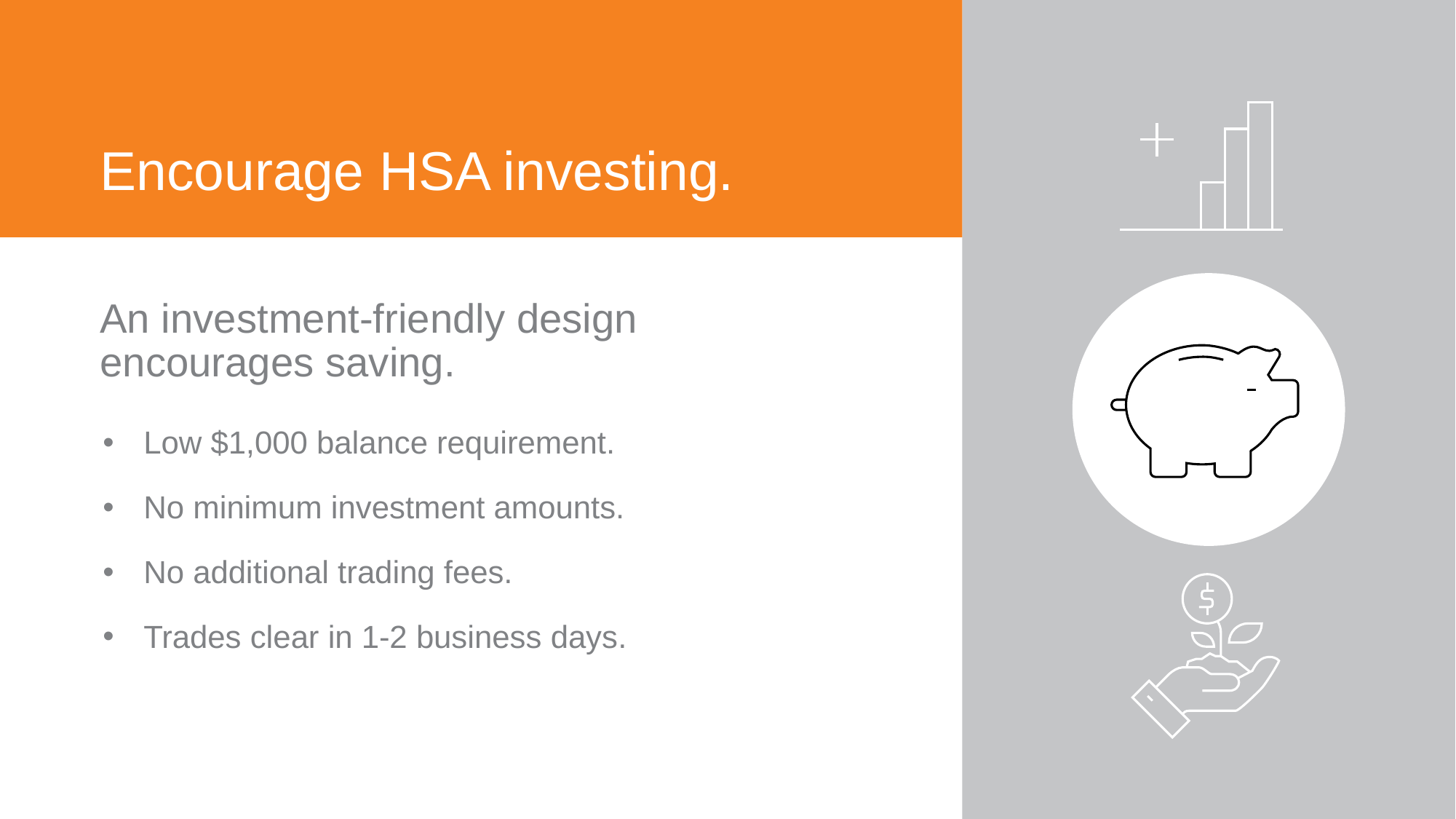

# Encourage HSA investing.

An investment-friendly design encourages saving.

Low $1,000 balance requirement.
No minimum investment amounts.
No additional trading fees.
Trades clear in 1-2 business days.